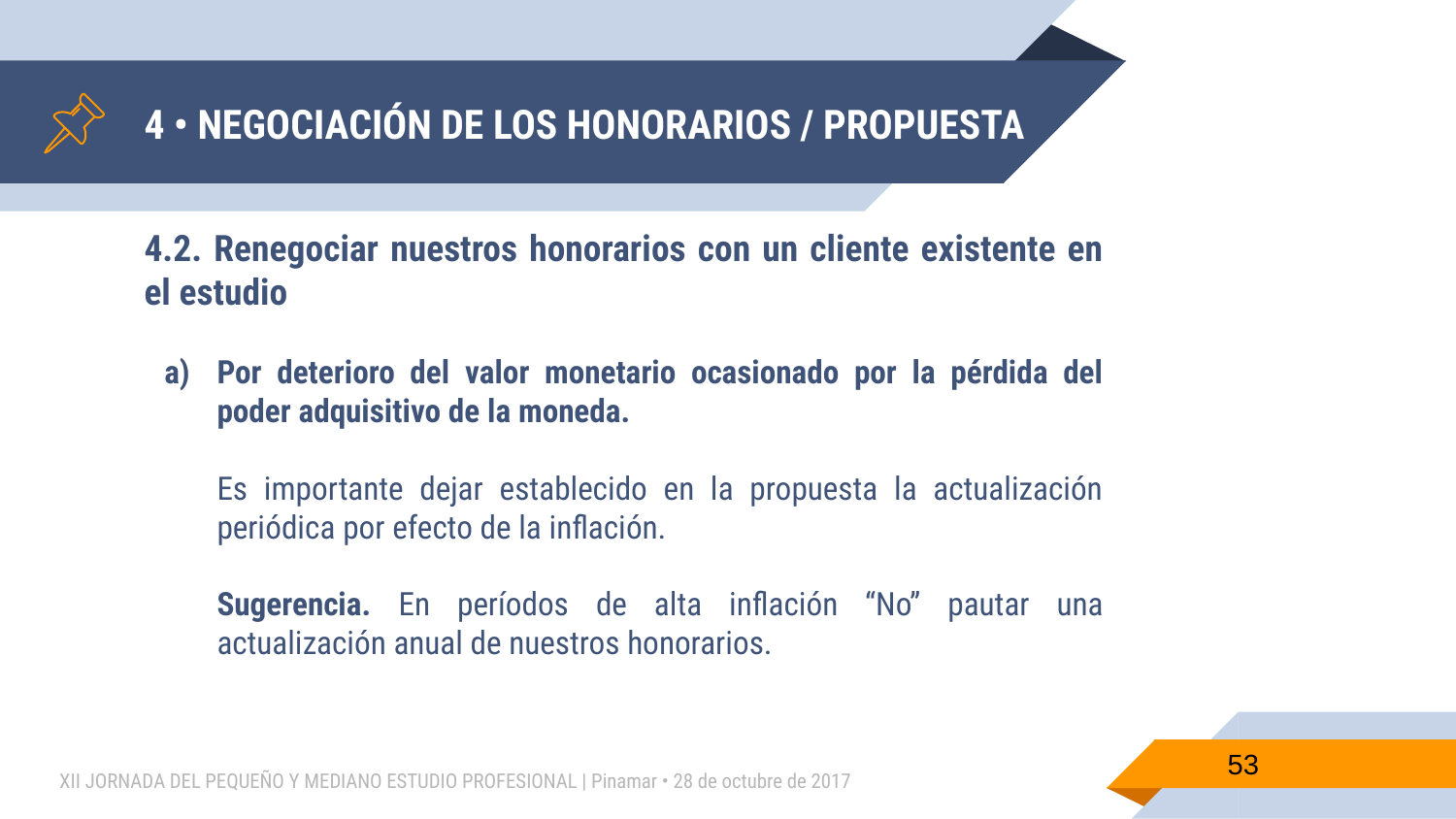

# 4 • NEGOCIACIÓN DE LOS HONORARIOS / PROPUESTA

4.2. Renegociar nuestros honorarios con un cliente existente en el estudio

Por deterioro del valor monetario ocasionado por la pérdida del poder adquisitivo de la moneda.

Es importante dejar establecido en la propuesta la actualización periódica por efecto de la inflación.
Sugerencia. En períodos de alta inflación “No” pautar una actualización anual de nuestros honorarios.

53